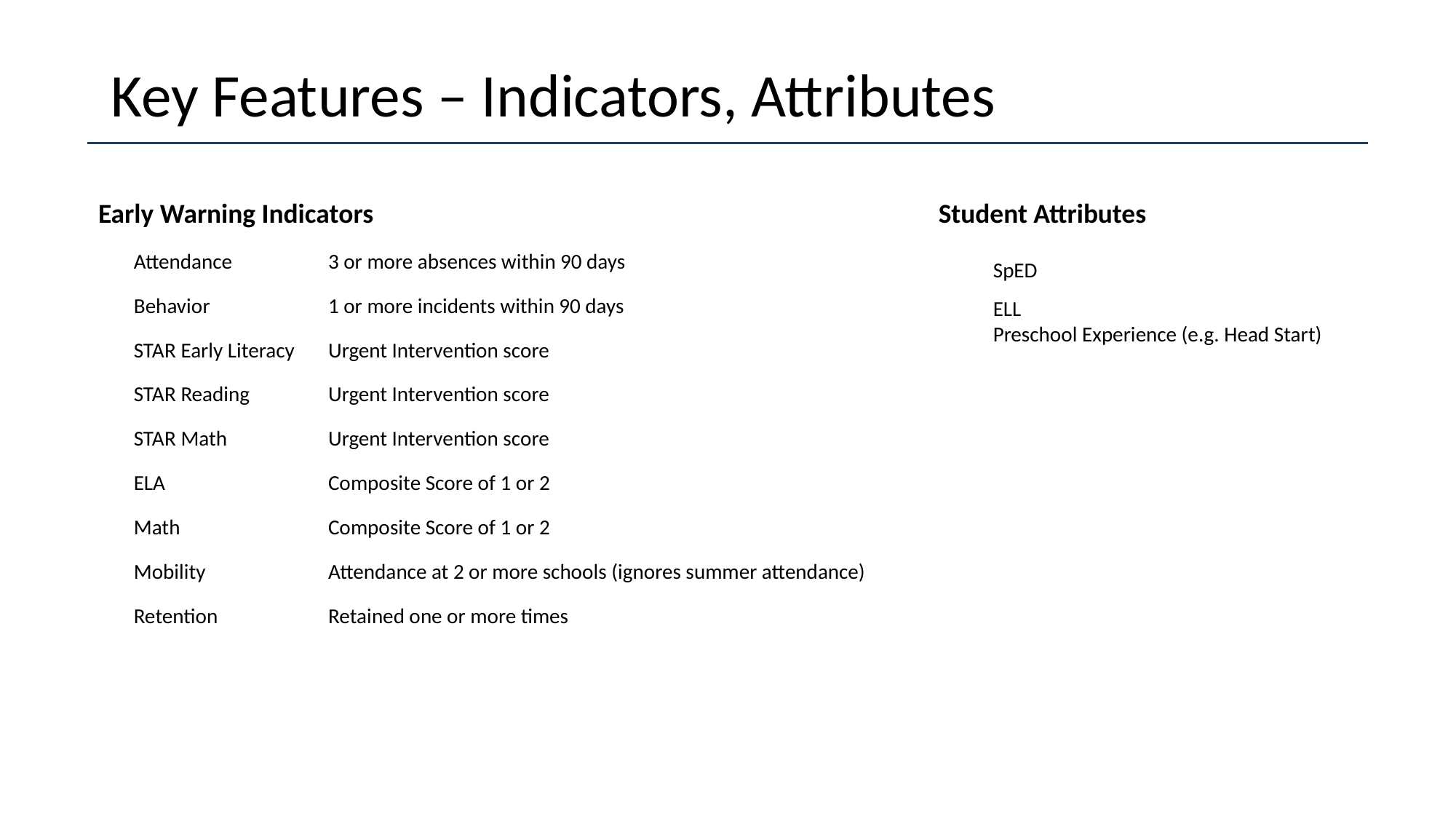

# Key Features – Indicators, Attributes
Early Warning Indicators
Student Attributes
SpED
ELL
Preschool Experience (e.g. Head Start)
| Attendance | 3 or more absences within 90 days |
| --- | --- |
| Behavior | 1 or more incidents within 90 days |
| STAR Early Literacy | Urgent Intervention score |
| STAR Reading | Urgent Intervention score |
| STAR Math | Urgent Intervention score |
| ELA | Composite Score of 1 or 2 |
| Math | Composite Score of 1 or 2 |
| Mobility | Attendance at 2 or more schools (ignores summer attendance) |
| Retention | Retained one or more times |